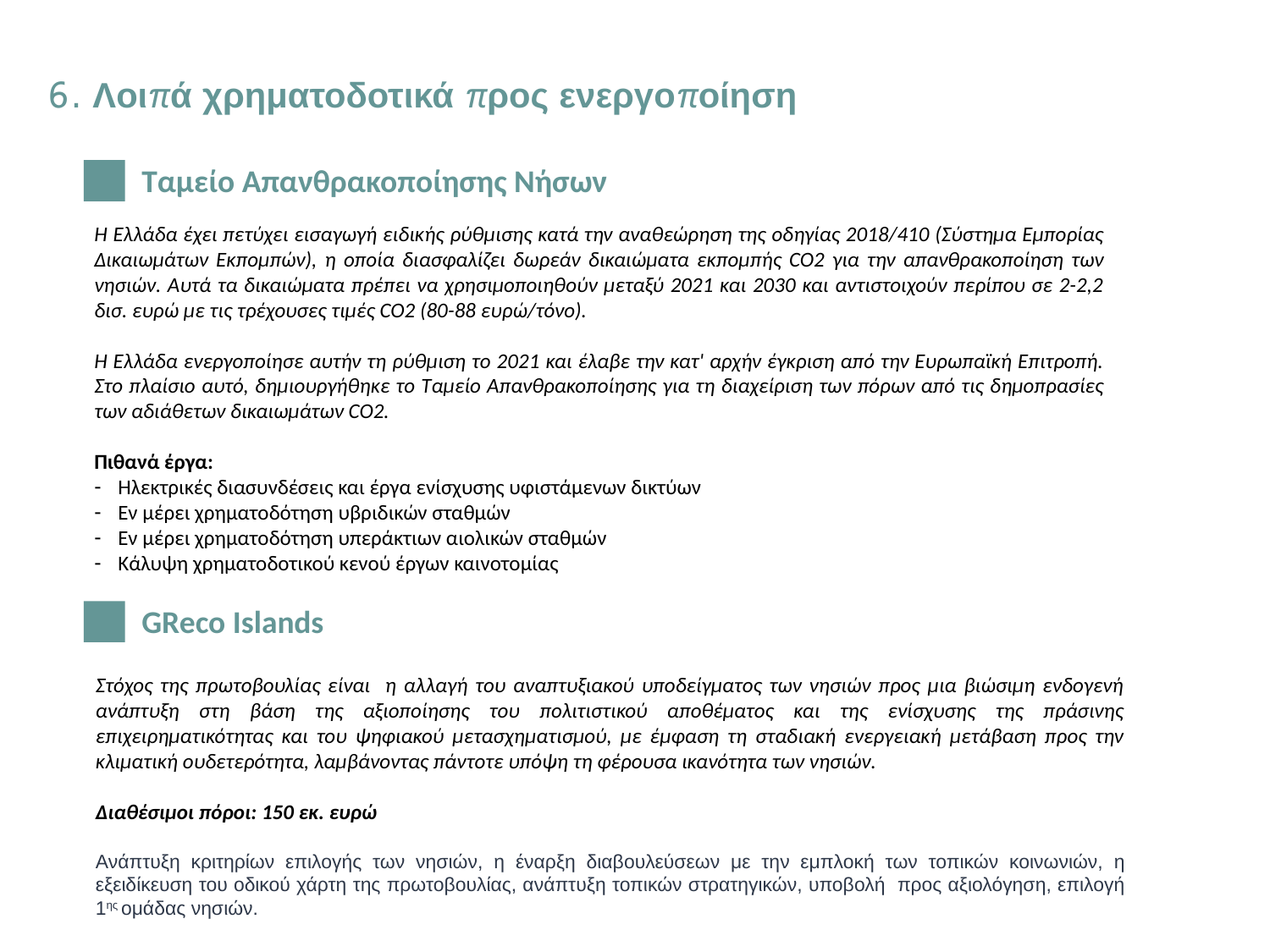

6. Λοιπά χρηματοδοτικά προς ενεργοποίηση
Ταμείο Απανθρακοποίησης Νήσων

Η Ελλάδα έχει πετύχει εισαγωγή ειδικής ρύθμισης κατά την αναθεώρηση της οδηγίας 2018/410 (Σύστημα Εμπορίας Δικαιωμάτων Εκπομπών), η οποία διασφαλίζει δωρεάν δικαιώματα εκπομπής CO2 για την απανθρακοποίηση των νησιών. Αυτά τα δικαιώματα πρέπει να χρησιμοποιηθούν μεταξύ 2021 και 2030 και αντιστοιχούν περίπου σε 2-2,2 δισ. ευρώ με τις τρέχουσες τιμές CO2 (80-88 ευρώ/τόνο).

Η Ελλάδα ενεργοποίησε αυτήν τη ρύθμιση το 2021 και έλαβε την κατ' αρχήν έγκριση από την Ευρωπαϊκή Επιτροπή. Στο πλαίσιο αυτό, δημιουργήθηκε το Ταμείο Απανθρακοποίησης για τη διαχείριση των πόρων από τις δημοπρασίες των αδιάθετων δικαιωμάτων CO2.

Πιθανά έργα:
Ηλεκτρικές διασυνδέσεις και έργα ενίσχυσης υφιστάμενων δικτύων
Εν μέρει χρηματοδότηση υβριδικών σταθμών
Εν μέρει χρηματοδότηση υπεράκτιων αιολικών σταθμών
Κάλυψη χρηματοδοτικού κενού έργων καινοτομίας

GReco Islands

Στόχος της πρωτοβουλίας είναι  η αλλαγή του αναπτυξιακού υποδείγματος των νησιών προς μια βιώσιμη ενδογενή ανάπτυξη στη βάση της αξιοποίησης του πολιτιστικού αποθέματος και της ενίσχυσης της πράσινης επιχειρηματικότητας και του ψηφιακού μετασχηματισμού, με έμφαση τη σταδιακή ενεργειακή μετάβαση προς την κλιματική ουδετερότητα, λαμβάνοντας πάντοτε υπόψη τη φέρουσα ικανότητα των νησιών.

Διαθέσιμοι πόροι: 150 εκ. ευρώ

Ανάπτυξη κριτηρίων επιλογής των νησιών, η έναρξη διαβουλεύσεων με την εμπλοκή των τοπικών κοινωνιών, η εξειδίκευση του οδικού χάρτη της πρωτοβουλίας, ανάπτυξη τοπικών στρατηγικών, υποβολή  προς αξιολόγηση, επιλογή 1ης ομάδας νησιών.